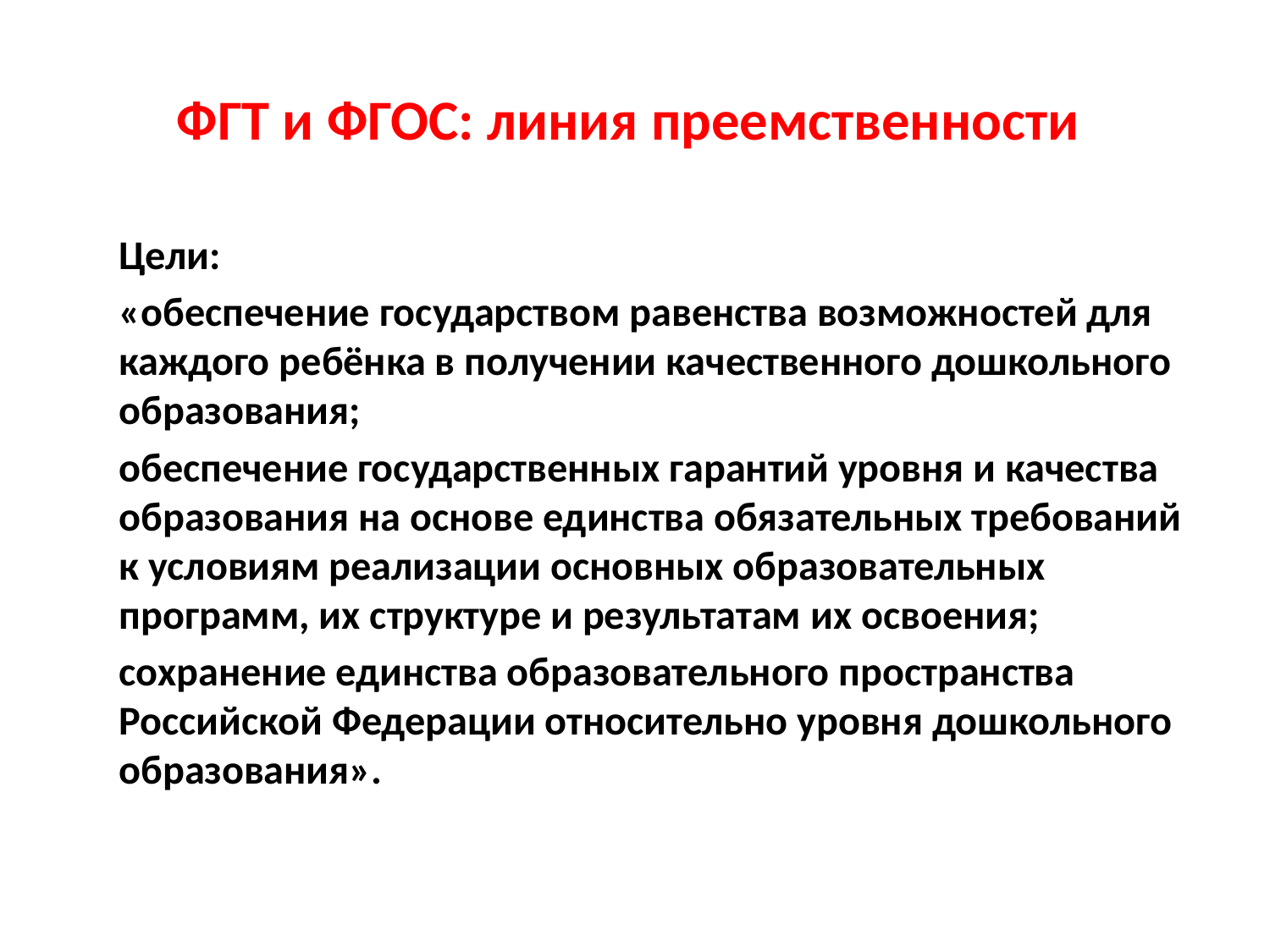

# ФГТ и ФГОС: линия преемственности
	Цели:
	«обеспечение государством равенства возможностей для каждого ребёнка в получении качественного дошкольного образования;
	обеспечение государственных гарантий уровня и качества образования на основе единства обязательных требований к условиям реализации основных образовательных программ, их структуре и результатам их освоения;
	сохранение единства образовательного пространства Российской Федерации относительно уровня дошкольного образования».